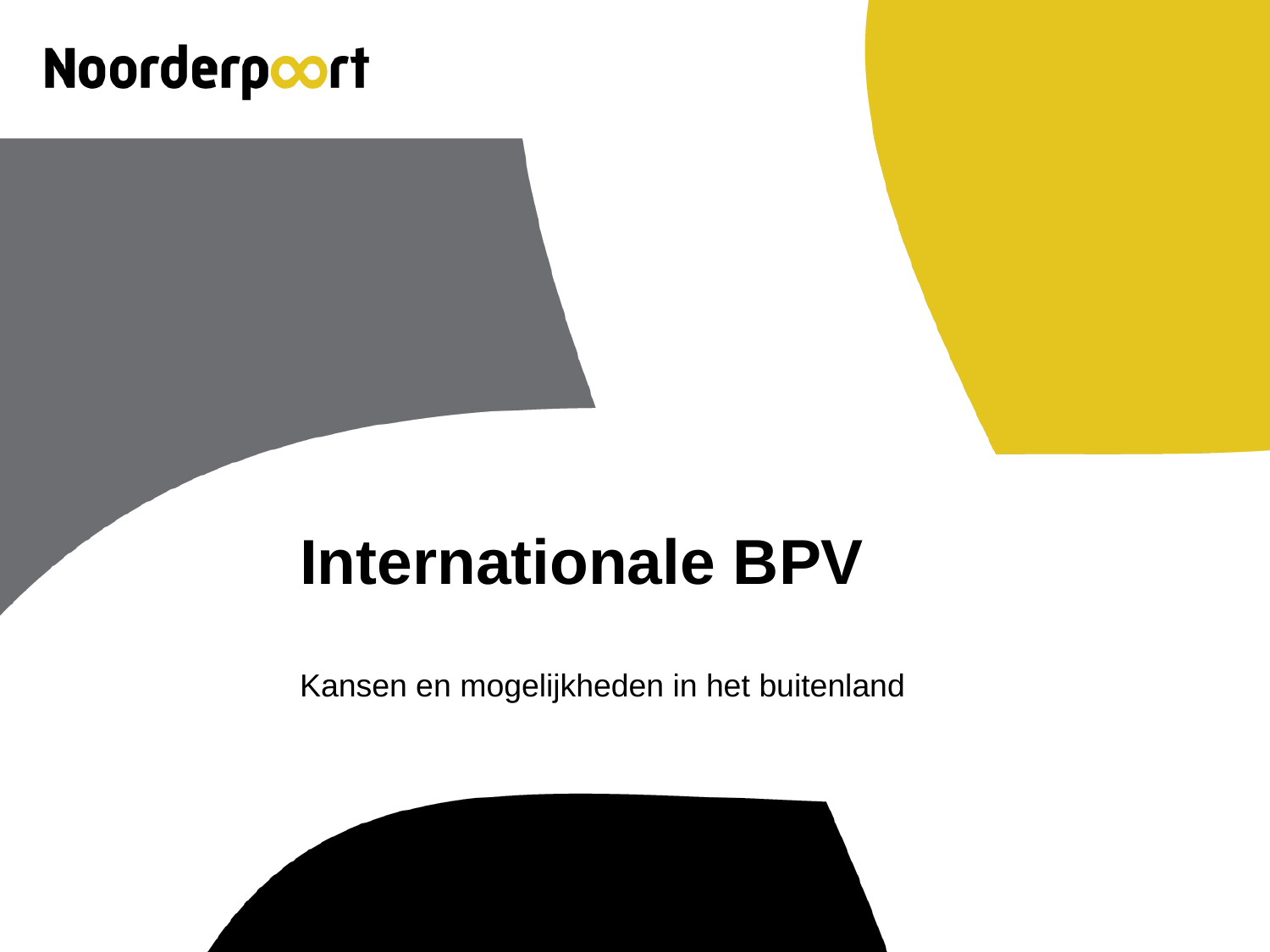

# Internationale BPV
Kansen en mogelijkheden in het buitenland